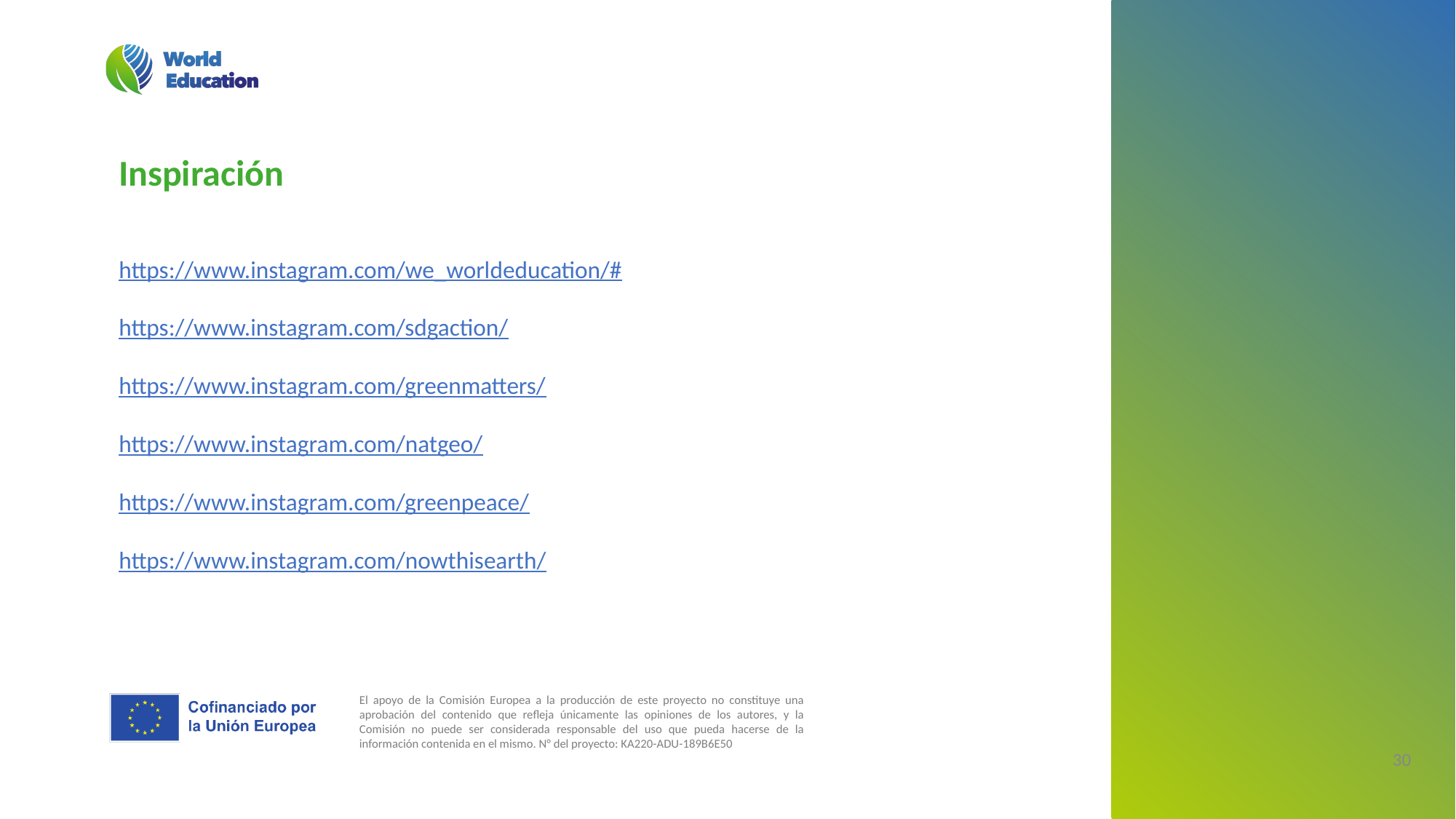

Inspiración

https://www.instagram.com/we_worldeducation/#
https://www.instagram.com/sdgaction/
https://www.instagram.com/greenmatters/
https://www.instagram.com/natgeo/
https://www.instagram.com/greenpeace/
https://www.instagram.com/nowthisearth/

30